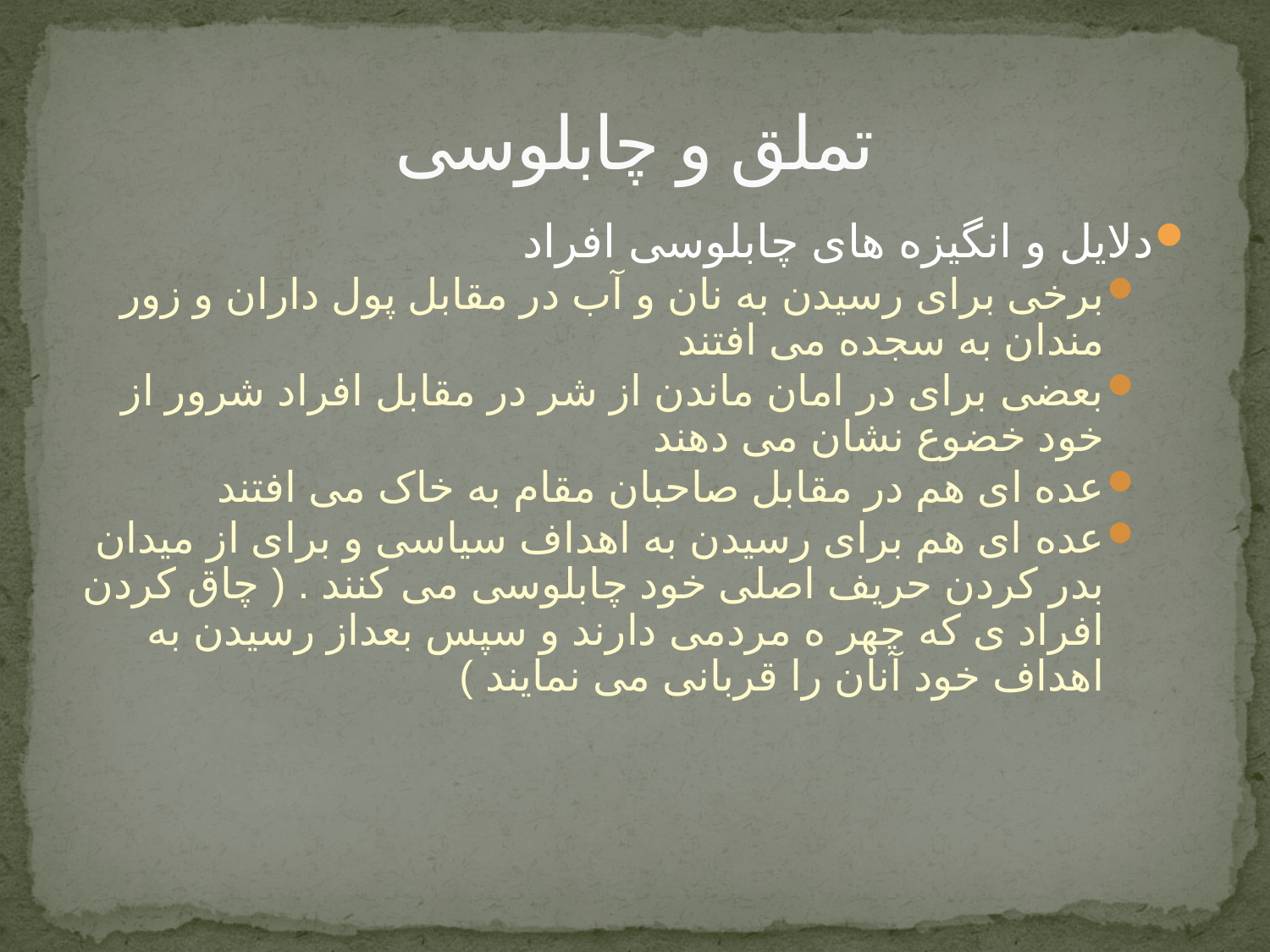

# تملق و چابلوسی
دلایل و انگیزه های چابلوسی افراد
برخی برای رسیدن به نان و آب در مقابل پول داران و زور مندان به سجده می افتند
بعضی برای در امان ماندن از شر در مقابل افراد شرور از خود خضوع نشان می دهند
عده ای هم در مقابل صاحبان مقام به خاک می افتند
عده ای هم برای رسیدن به اهداف سیاسی و برای از میدان بدر کردن حریف اصلی خود چابلوسی می کنند . ( چاق کردن افراد ی که چهر ه مردمی دارند و سپس بعداز رسیدن به اهداف خود آنان را قربانی می نمایند )